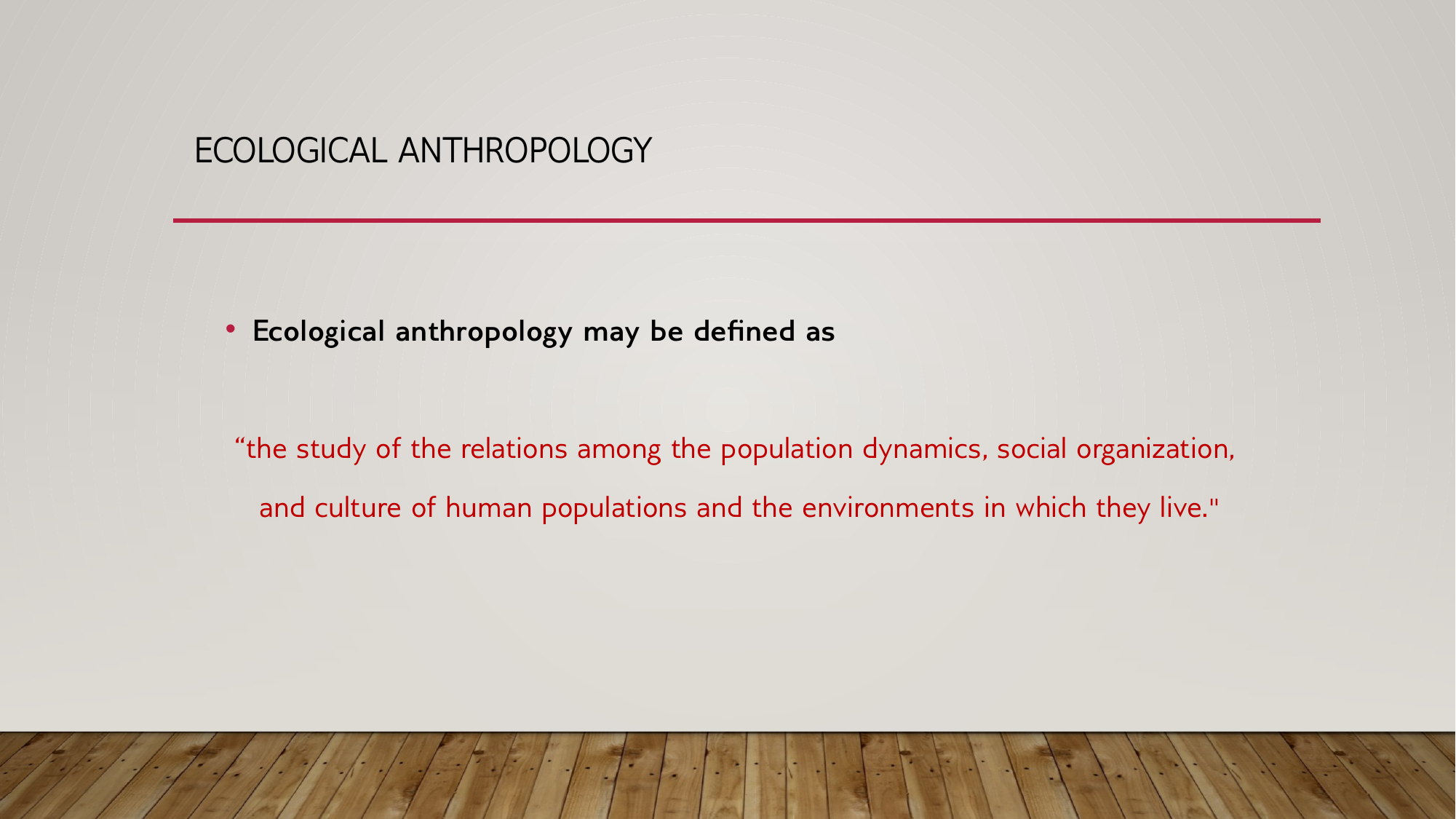

# Ecological anthropology
Ecological anthropology may be defined as

“the study of the relations among the population dynamics, social organization,
and culture of human populations and the environments in which they live."